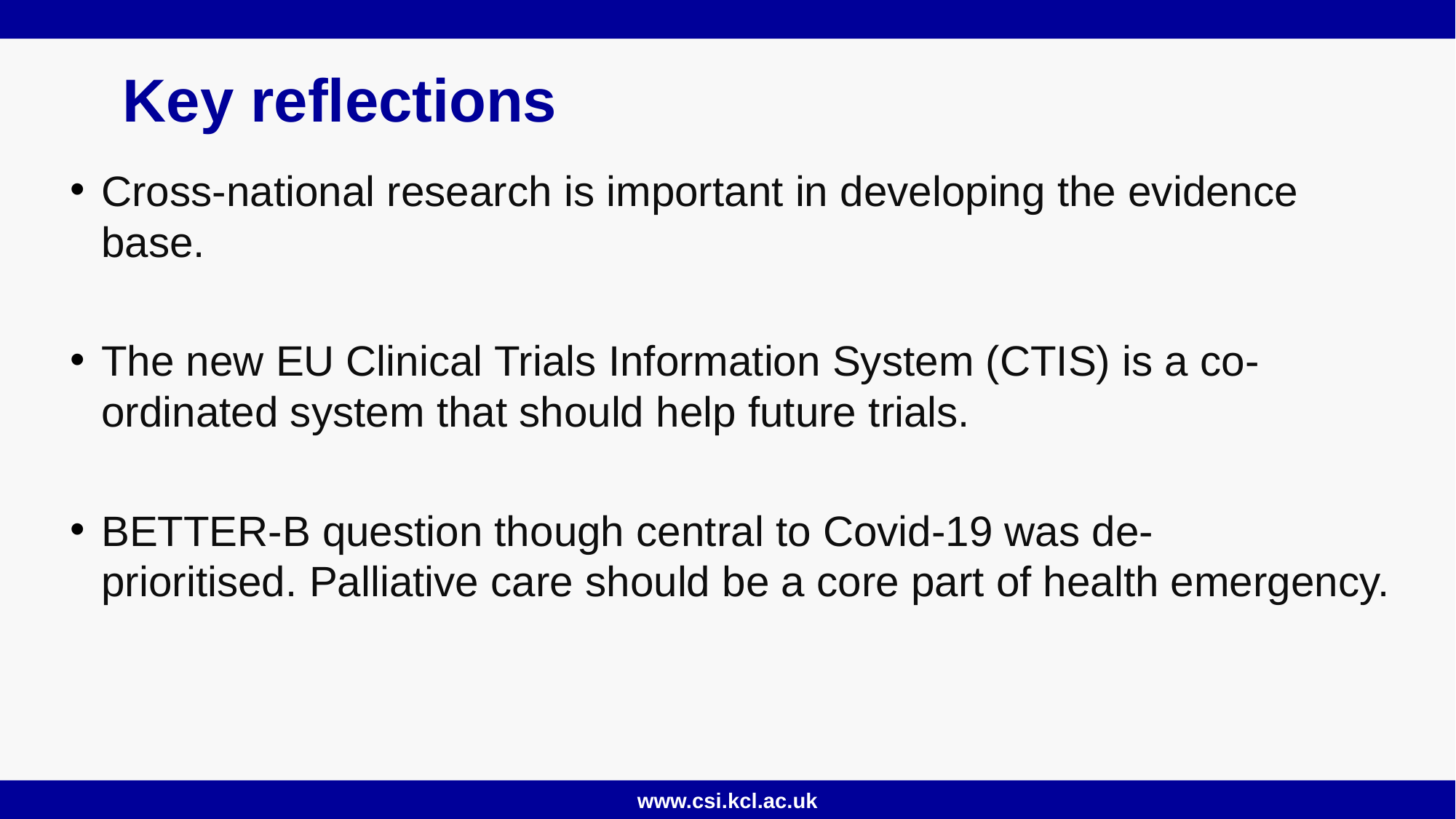

# Key reflections
Cross-national research is important in developing the evidence base.​

The new EU Clinical Trials Information System (CTIS) is a co-ordinated system that should help future trials.​

BETTER-B question though central to Covid-19 was de-prioritised. Palliative care should be a core part of health emergency.​